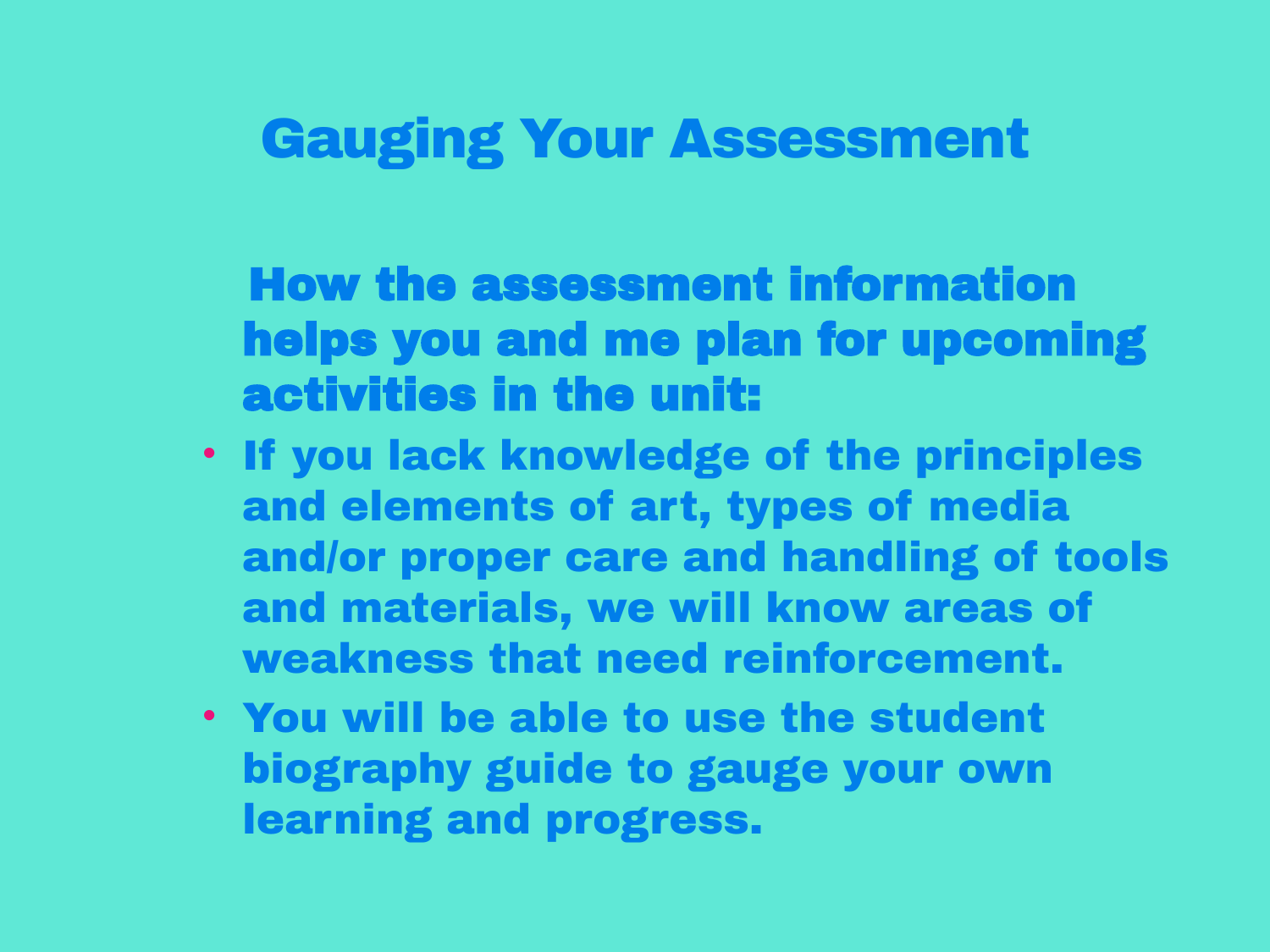

# Gauging Your Assessment
   How the assessment information helps you and me plan for upcoming activities in the unit:
If you lack knowledge of the principles and elements of art, types of media and/or proper care and handling of tools and materials, we will know areas of weakness that need reinforcement.
You will be able to use the student biography guide to gauge your own learning and progress.